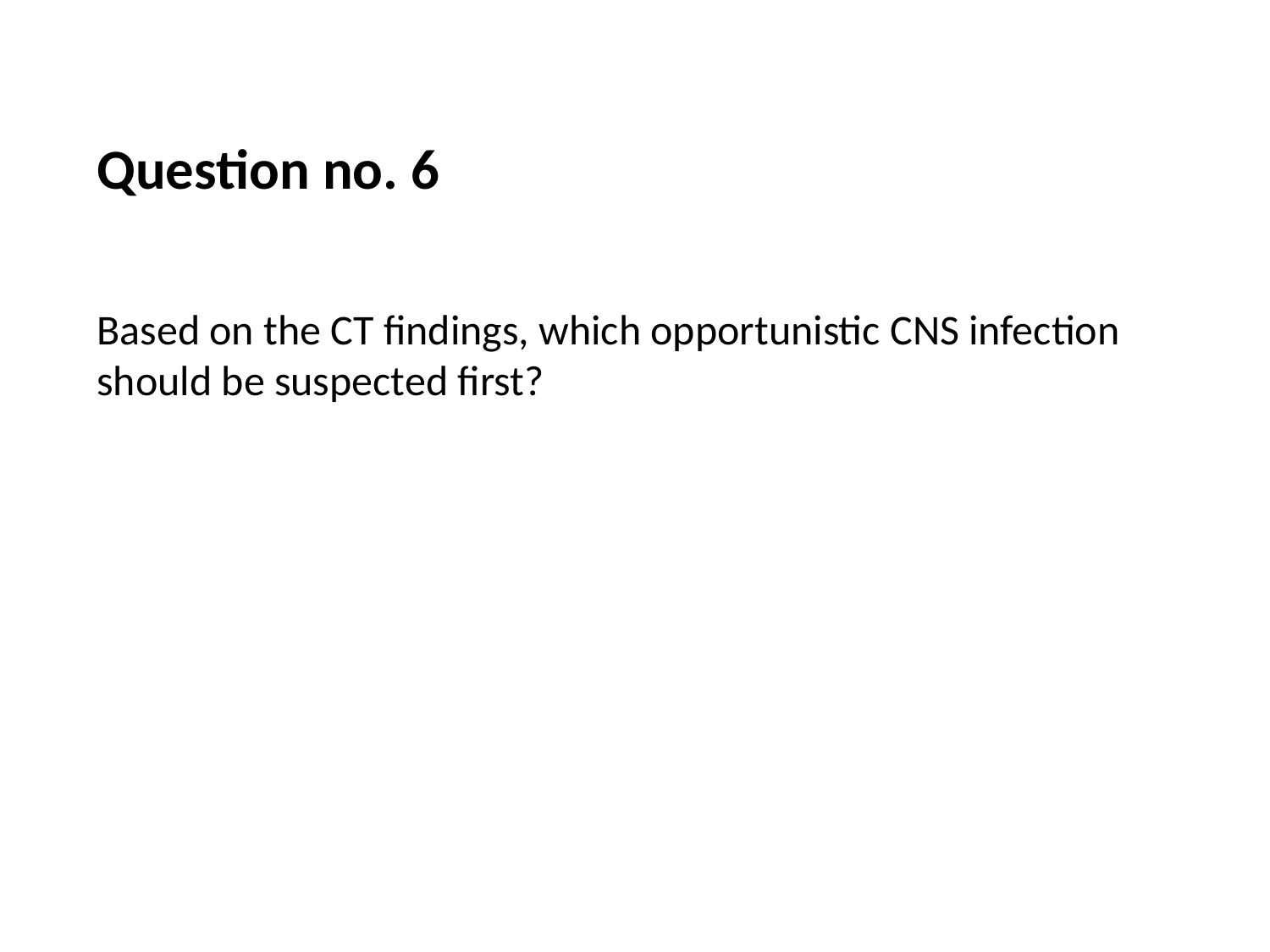

Question no. 6

Based on the CT findings, which opportunistic CNS infection should be suspected first?